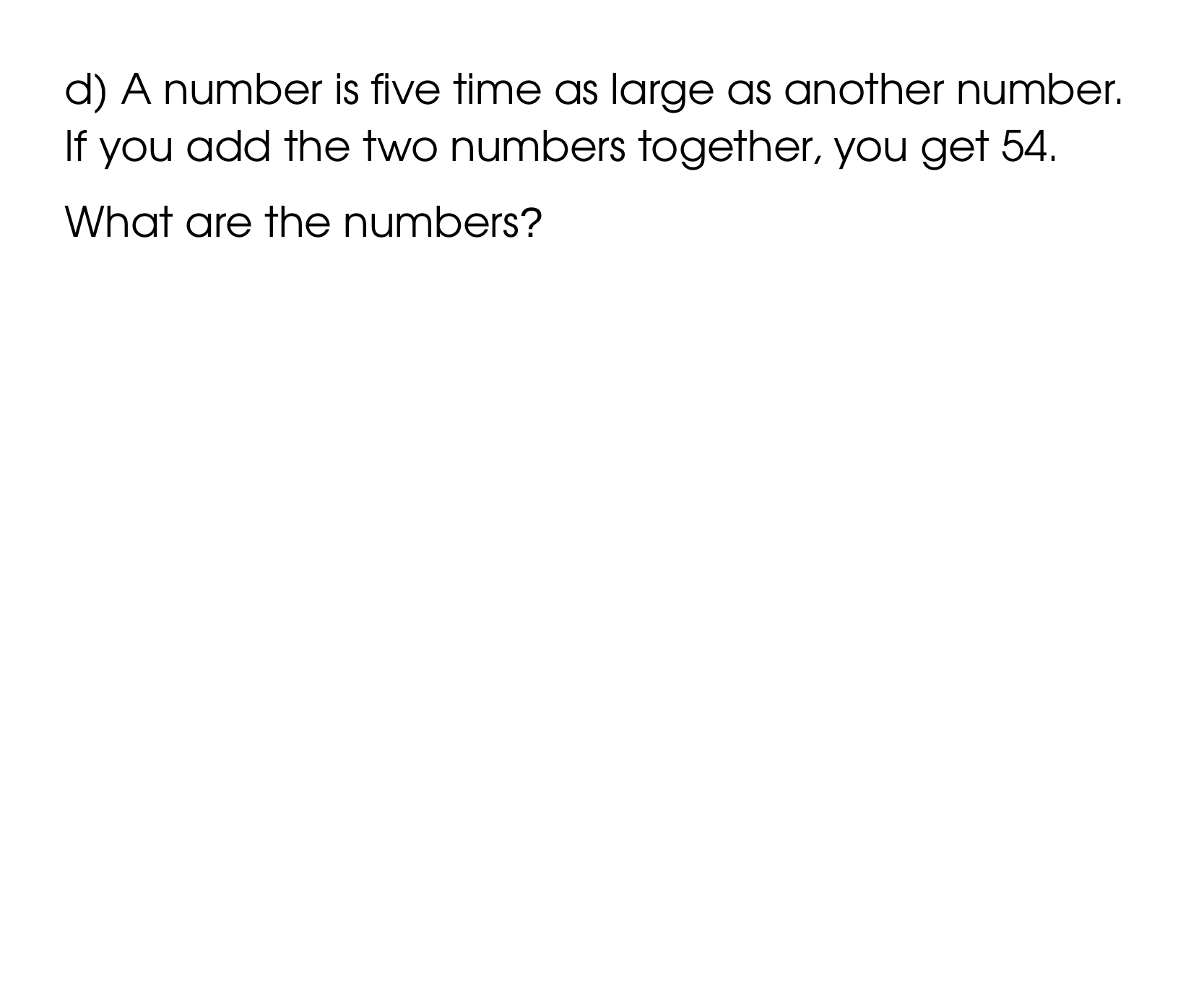

d) A number is five time as large as another number. If you add the two numbers together, you get 54.
What are the numbers?